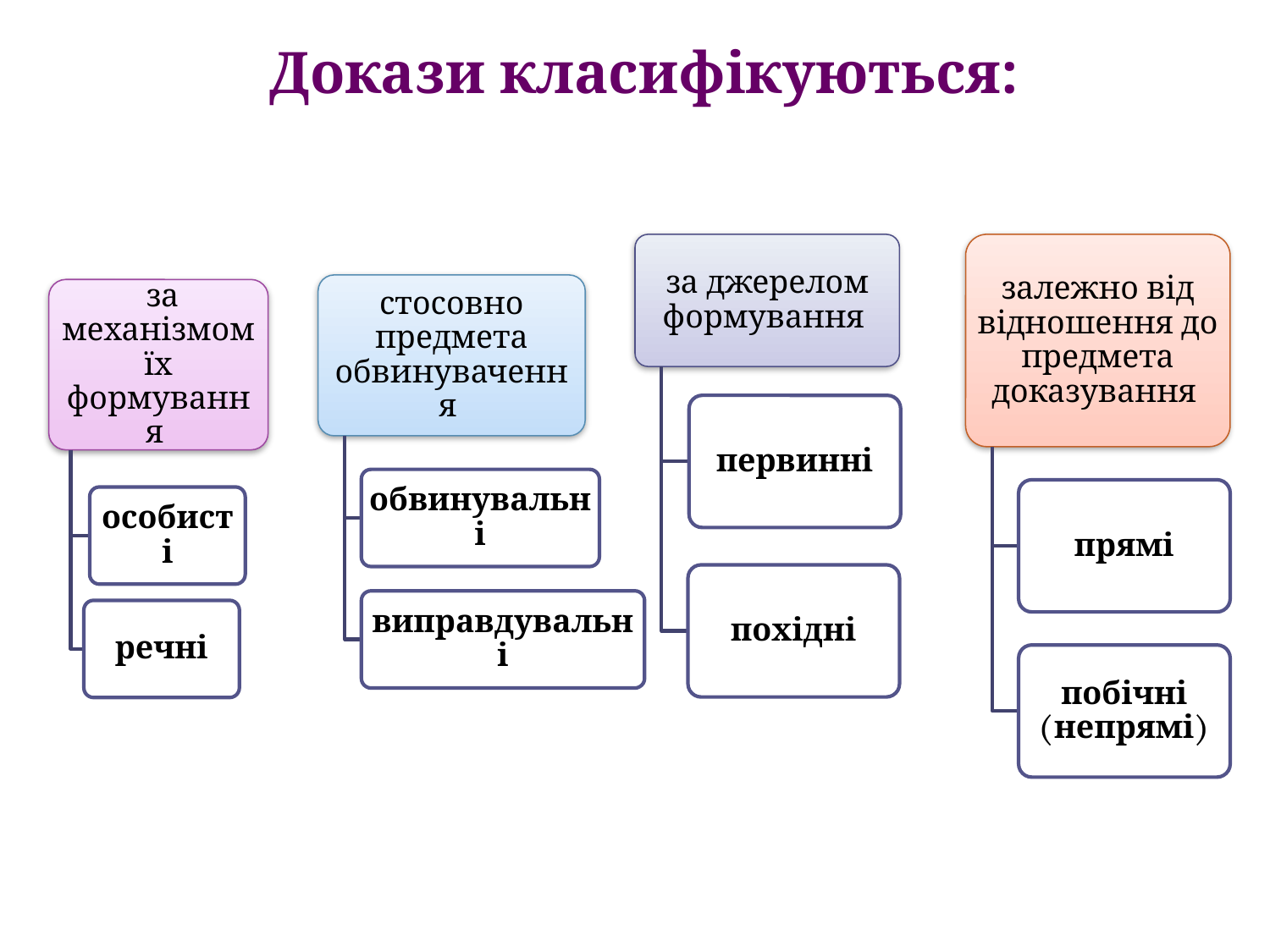

# Докази класифікуються:
 за механізмом їх формування
особисті
речні
стосовно предмета обвинувачення
обвинувальні
виправдувальні
за джерелом формування
первинні
похідні
залежно від відношення до предмета доказування
прямі
побічні (непрямі)